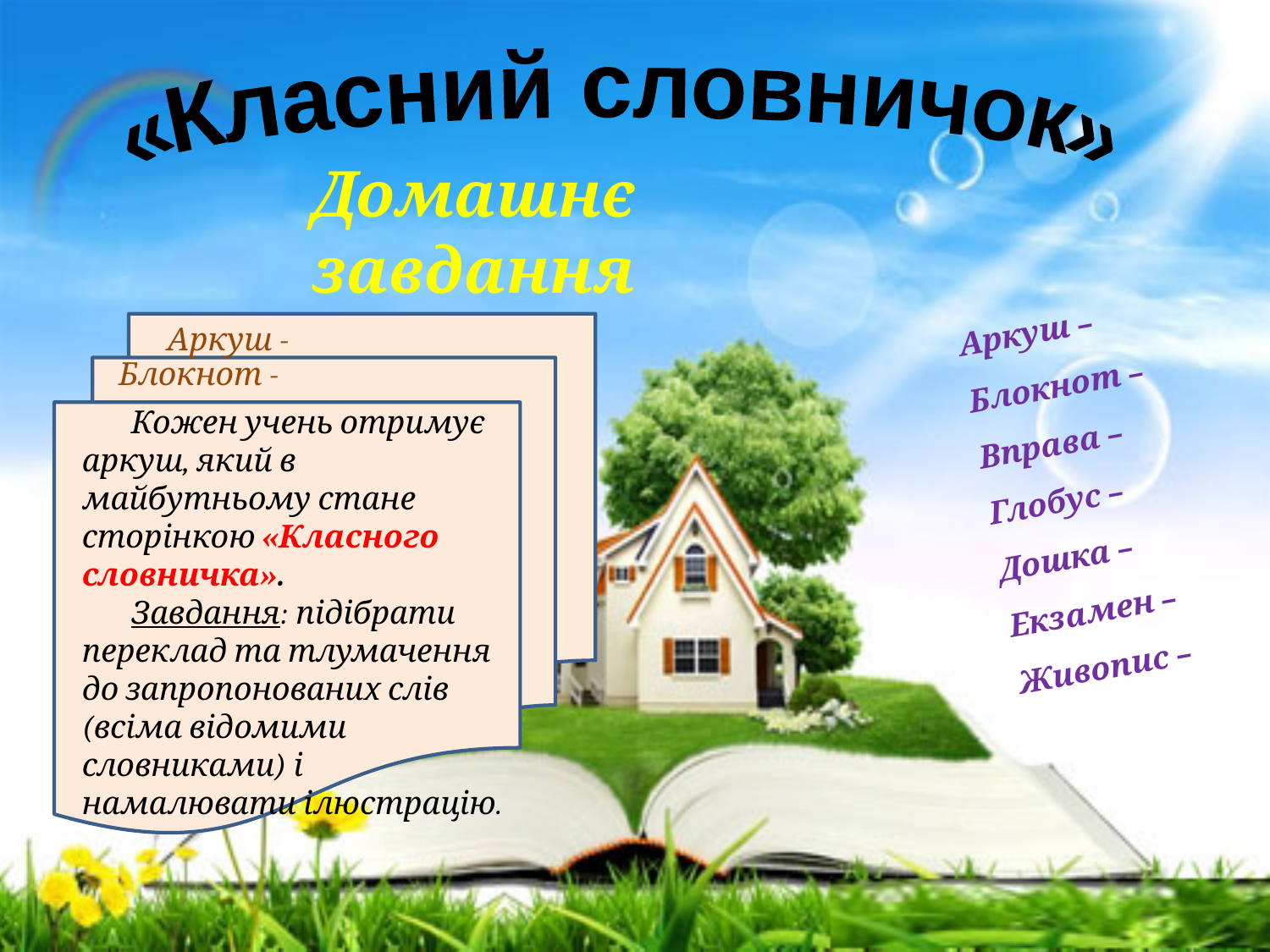

«Класний словничок»
Домашнє завдання
Аркуш –
Блокнот –
Вправа –
Глобус –
Дошка –
Екзамен –
Живопис –
Аркуш -

Блокнот -
Кожен учень отримує аркуш, який в майбутньому стане сторінкою «Класного словничка».
Завдання: підібрати переклад та тлумачення до запропонованих слів (всіма відомими словниками) і намалювати ілюстрацію.